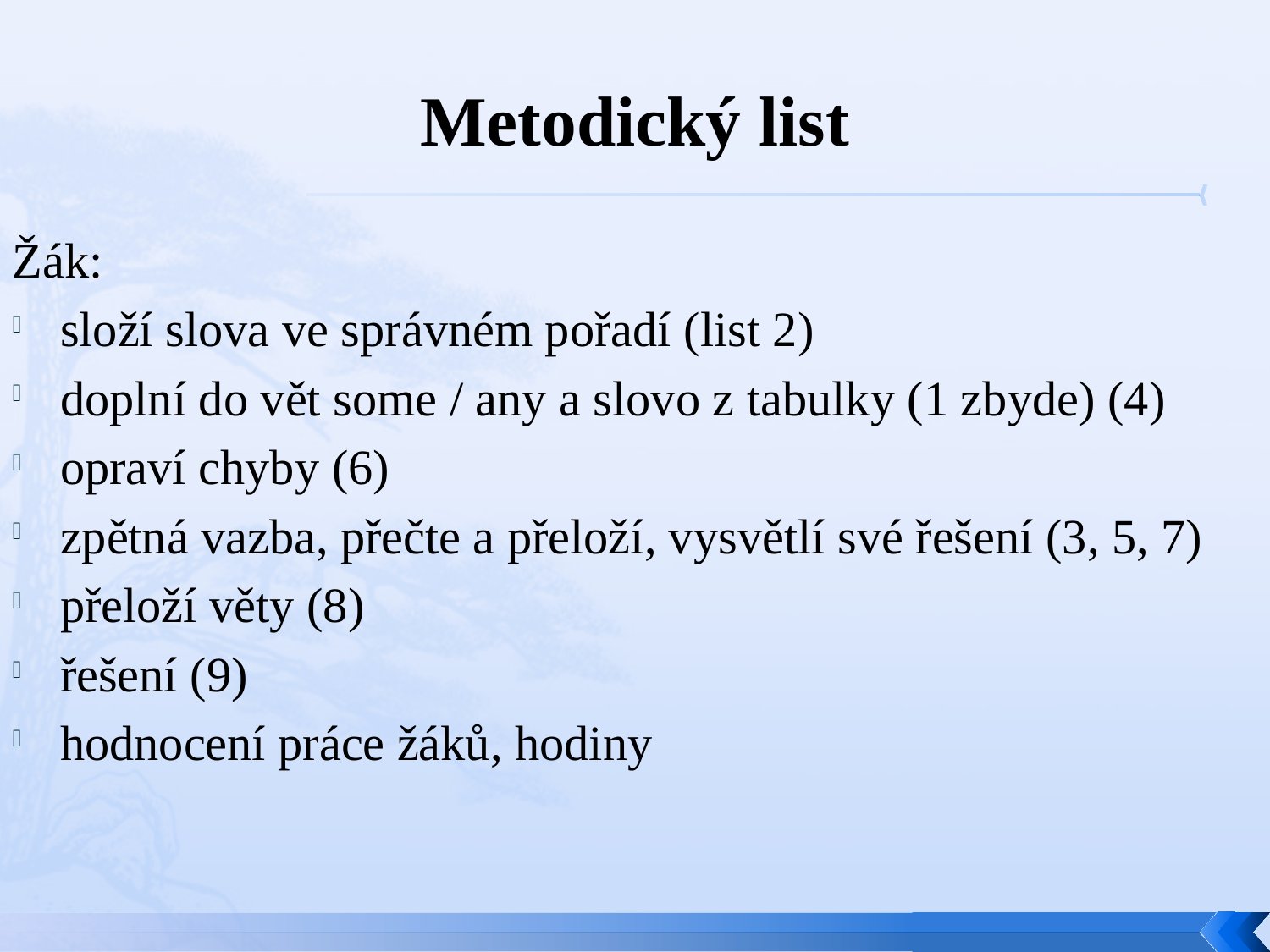

# Metodický list
Žák:
složí slova ve správném pořadí (list 2)
doplní do vět some / any a slovo z tabulky (1 zbyde) (4)
opraví chyby (6)
zpětná vazba, přečte a přeloží, vysvětlí své řešení (3, 5, 7)
přeloží věty (8)
řešení (9)
hodnocení práce žáků, hodiny